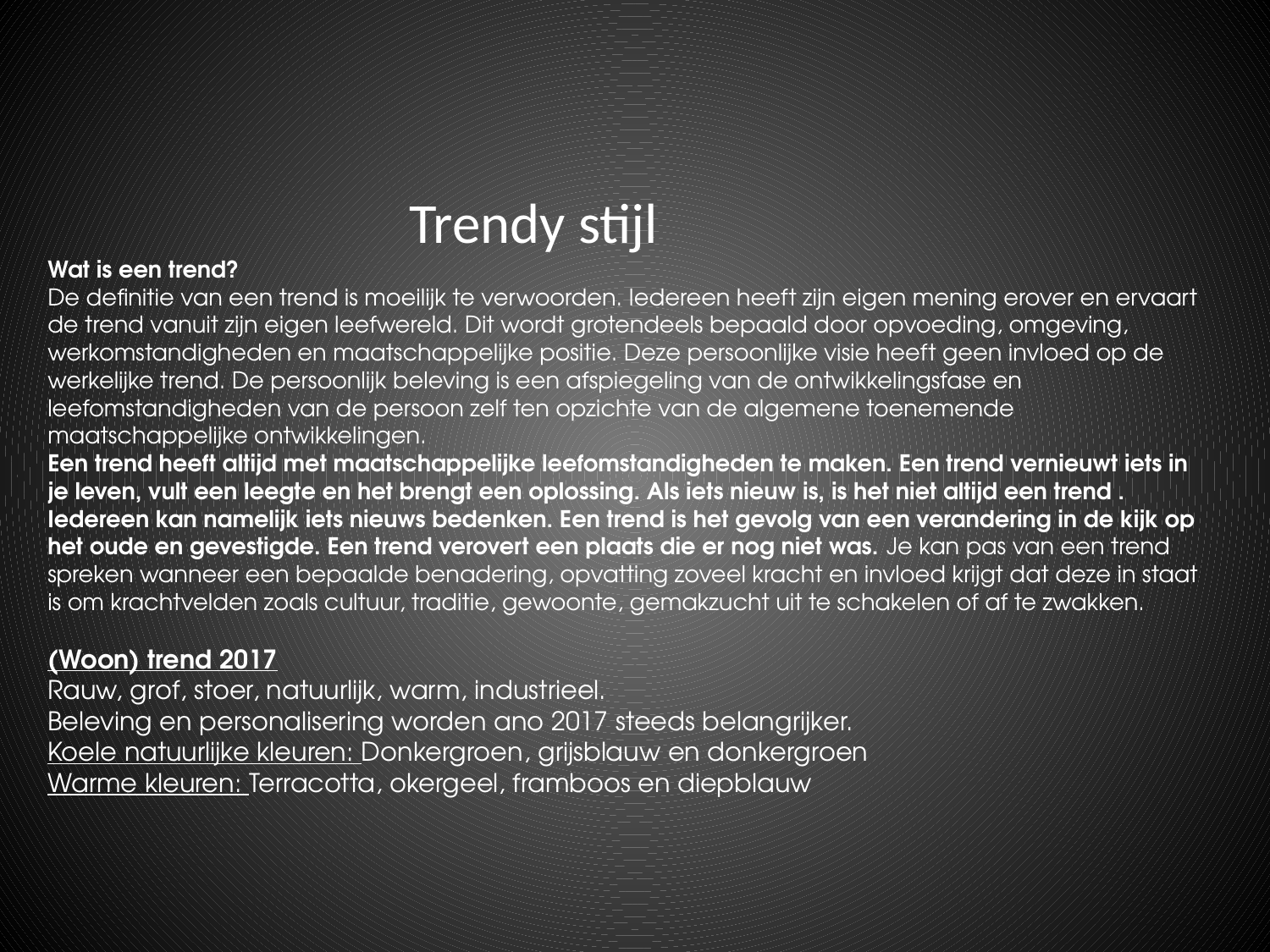

# Trendy stijl Wat is een trend? De definitie van een trend is moeilijk te verwoorden. Iedereen heeft zijn eigen mening erover en ervaart de trend vanuit zijn eigen leefwereld. Dit wordt grotendeels bepaald door opvoeding, omgeving, werkomstandigheden en maatschappelijke positie. Deze persoonlijke visie heeft geen invloed op de werkelijke trend. De persoonlijk beleving is een afspiegeling van de ontwikkelingsfase en leefomstandigheden van de persoon zelf ten opzichte van de algemene toenemende maatschappelijke ontwikkelingen. Een trend heeft altijd met maatschappelijke leefomstandigheden te maken. Een trend vernieuwt iets in je leven, vult een leegte en het brengt een oplossing. Als iets nieuw is, is het niet altijd een trend . Iedereen kan namelijk iets nieuws bedenken. Een trend is het gevolg van een verandering in de kijk op het oude en gevestigde. Een trend verovert een plaats die er nog niet was. Je kan pas van een trend spreken wanneer een bepaalde benadering, opvatting zoveel kracht en invloed krijgt dat deze in staat is om krachtvelden zoals cultuur, traditie, gewoonte, gemakzucht uit te schakelen of af te zwakken. (Woon) trend 2017 Rauw, grof, stoer, natuurlijk, warm, industrieel. Beleving en personalisering worden ano 2017 steeds belangrijker. Koele natuurlijke kleuren: Donkergroen, grijsblauw en donkergroen Warme kleuren: Terracotta, okergeel, framboos en diepblauw